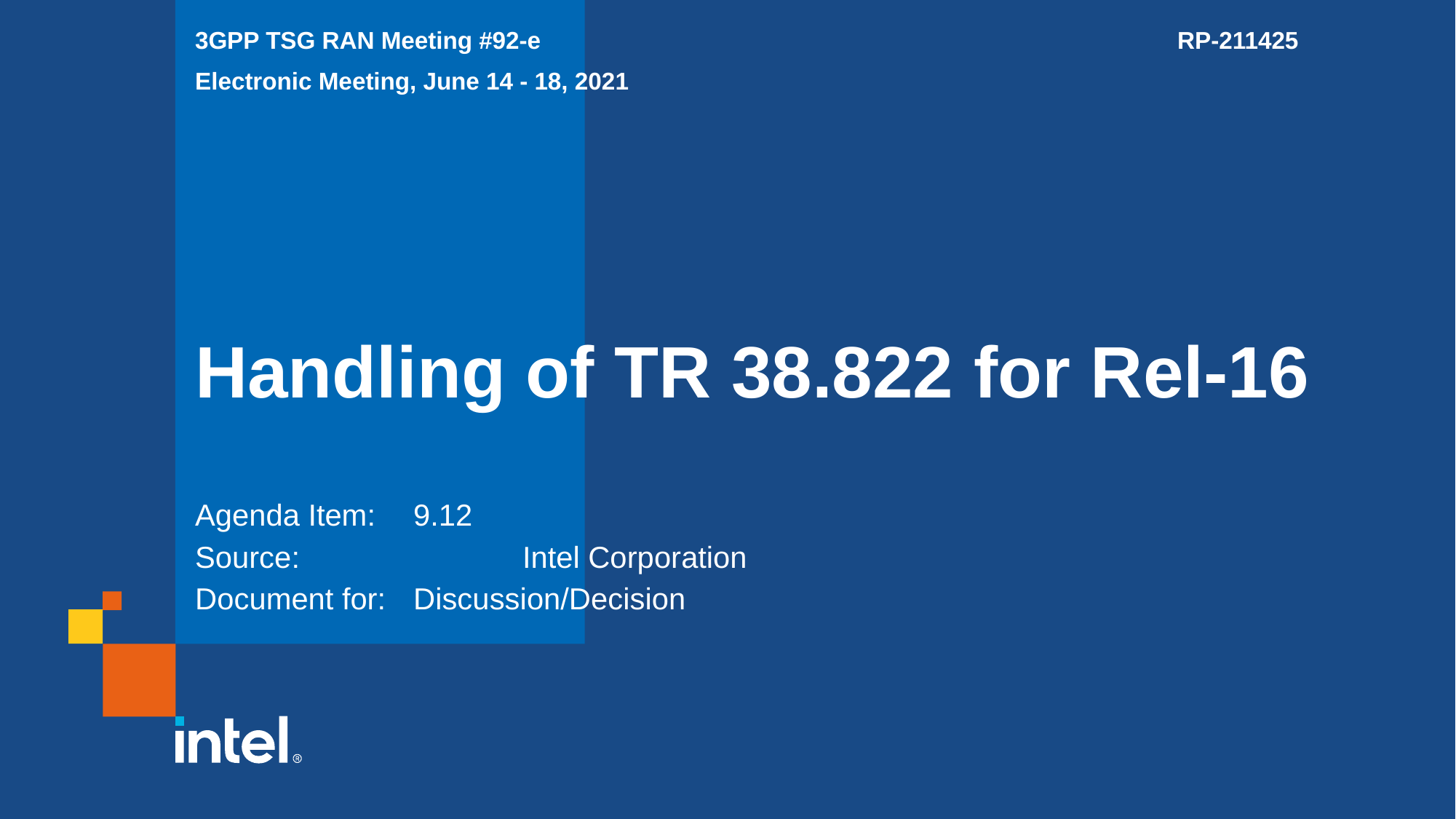

3GPP TSG RAN Meeting #92-e						RP-211425
Electronic Meeting, June 14 - 18, 2021
# Handling of TR 38.822 for Rel-16
Agenda Item:	9.12
Source: 		Intel Corporation
Document for:	Discussion/Decision